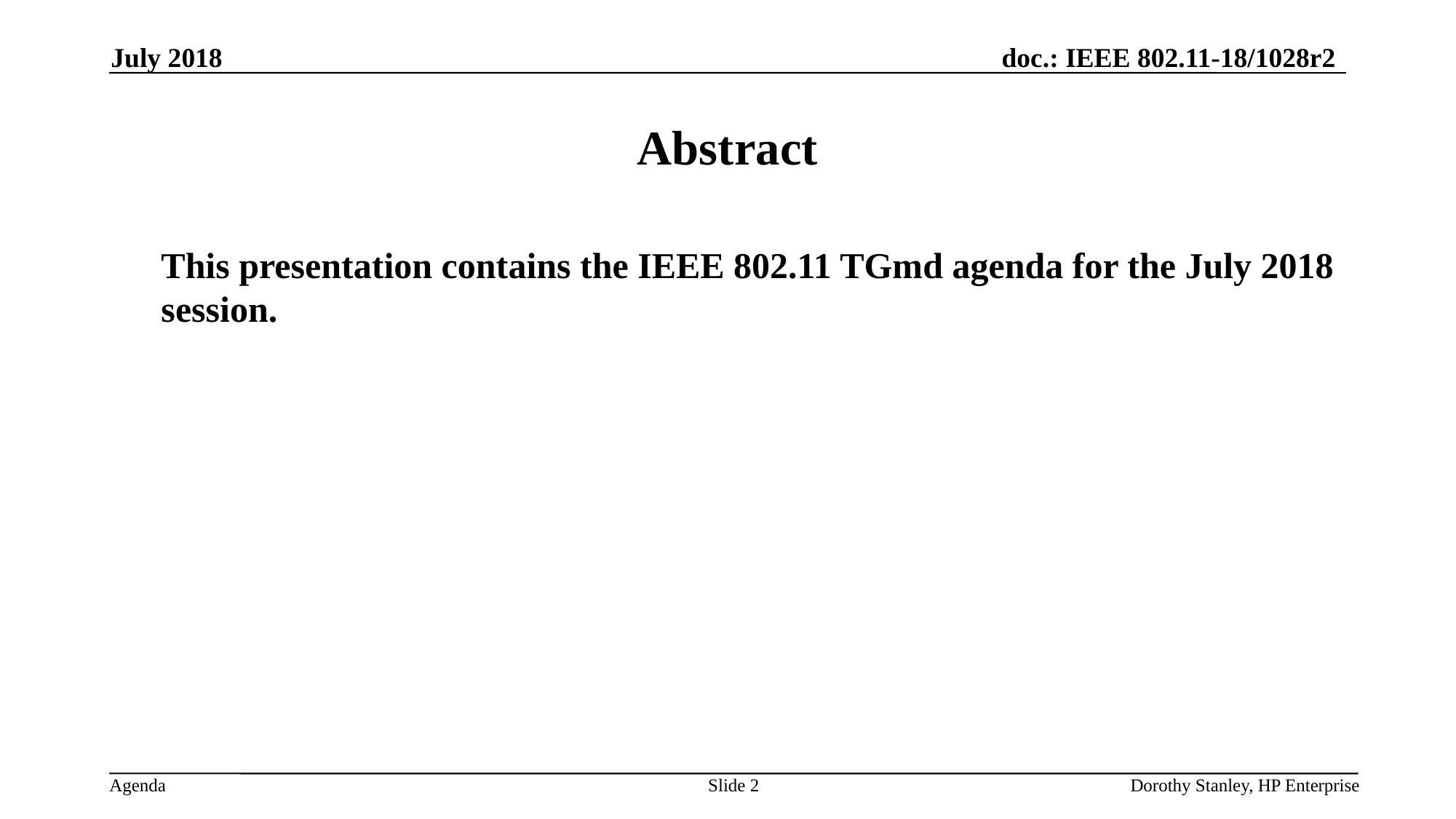

July 2018
# Abstract
	This presentation contains the IEEE 802.11 TGmd agenda for the July 2018 session.
Slide 2
Dorothy Stanley, HP Enterprise